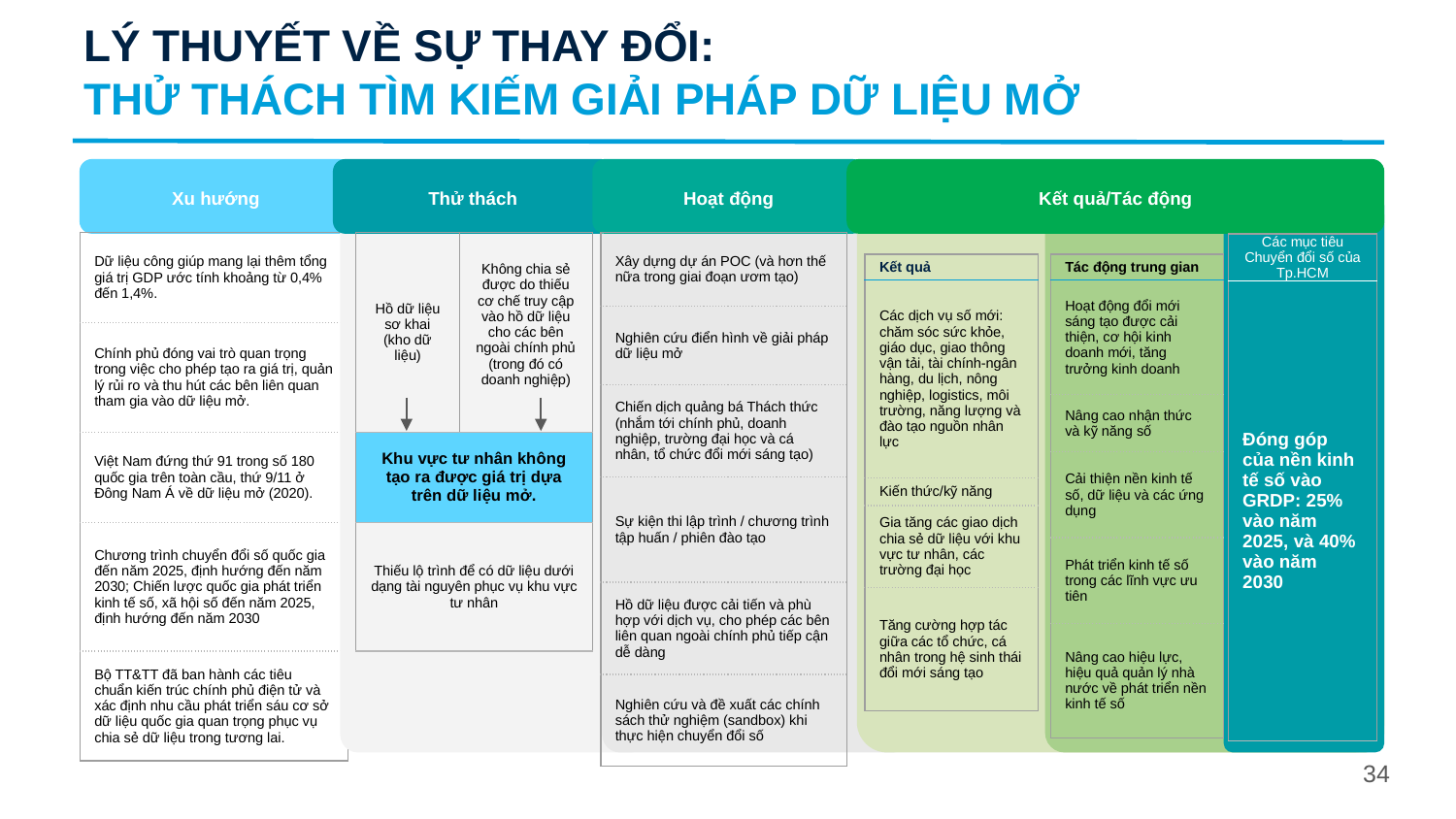

LÝ THUYẾT VỀ SỰ THAY ĐỔI:
THỬ THÁCH TÌM KIẾM GIẢI PHÁP DỮ LIỆU MỞ
Xu hướng
Thử thách
Hoạt động
Kết quả/Tác động

| Dữ liệu công giúp mang lại thêm tổng giá trị GDP ước tính khoảng từ 0,4% đến 1,4%. |
| --- |
| Chính phủ đóng vai trò quan trọng trong việc cho phép tạo ra giá trị, quản lý rủi ro và thu hút các bên liên quan tham gia vào dữ liệu mở. |
| Việt Nam đứng thứ 91 trong số 180 quốc gia trên toàn cầu, thứ 9/11 ở Đông Nam Á về dữ liệu mở (2020). |
| Chương trình chuyển đổi số quốc gia đến năm 2025, định hướng đến năm 2030; Chiến lược quốc gia phát triển kinh tế số, xã hội số đến năm 2025, định hướng đến năm 2030 |
| Bộ TT&TT đã ban hành các tiêu chuẩn kiến trúc chính phủ điện tử và xác định nhu cầu phát triển sáu cơ sở dữ liệu quốc gia quan trọng phục vụ chia sẻ dữ liệu trong tương lai. |
| Hồ dữ liệu sơ khai (kho dữ liệu) | Không chia sẻ được do thiếu cơ chế truy cập vào hồ dữ liệu cho các bên ngoài chính phủ (trong đó có doanh nghiệp) |
| --- | --- |
| Khu vực tư nhân không tạo ra được giá trị dựa trên dữ liệu mở. |  |
| Thiếu lộ trình để có dữ liệu dưới dạng tài nguyên phục vụ khu vực tư nhân |  |
| Xây dựng dự án POC (và hơn thế nữa trong giai đoạn ươm tạo) |
| --- |
| Nghiên cứu điển hình về giải pháp dữ liệu mở |
| Chiến dịch quảng bá Thách thức (nhắm tới chính phủ, doanh nghiệp, trường đại học và cá nhân, tổ chức đổi mới sáng tạo) |
| Sự kiện thi lập trình / chương trình tập huấn / phiên đào tạo |
| Hồ dữ liệu được cải tiến và phù hợp với dịch vụ, cho phép các bên liên quan ngoài chính phủ tiếp cận dễ dàng |
| Nghiên cứu và đề xuất các chính sách thử nghiệm (sandbox) khi thực hiện chuyển đổi số |
| Các mục tiêu Chuyển đổi số của Tp.HCM |
| --- |
| Đóng góp của nền kinh tế số vào GRDP: 25% vào năm 2025, và 40% vào năm 2030 |
| Kết quả |
| --- |
| Các dịch vụ số mới: chăm sóc sức khỏe, giáo dục, giao thông vận tải, tài chính-ngân hàng, du lịch, nông nghiệp, logistics, môi trường, năng lượng và đào tạo nguồn nhân lực |
| Kiến thức/kỹ năng |
| Gia tăng các giao dịch chia sẻ dữ liệu với khu vực tư nhân, các trường đại học |
| Tăng cường hợp tác giữa các tổ chức, cá nhân trong hệ sinh thái đổi mới sáng tạo |
| Tác động trung gian |
| --- |
| Hoạt động đổi mới sáng tạo được cải thiện, cơ hội kinh doanh mới, tăng trưởng kinh doanh |
| Nâng cao nhận thức và kỹ năng số |
| Cải thiện nền kinh tế số, dữ liệu và các ứng dụng |
| Phát triển kinh tế số trong các lĩnh vực ưu tiên |
| Nâng cao hiệu lực, hiệu quả quản lý nhà nước về phát triển nền kinh tế số |
34